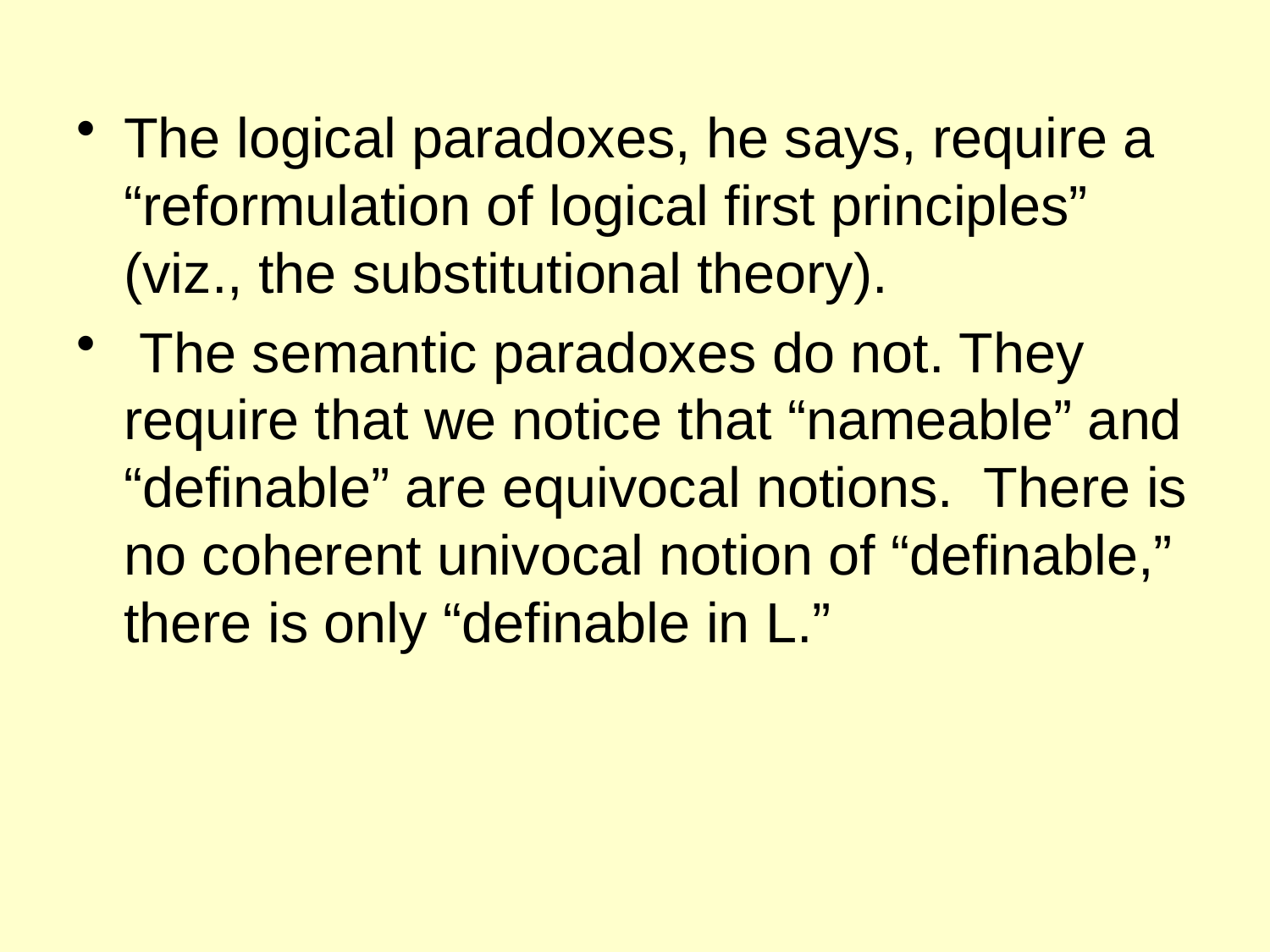

The logical paradoxes, he says, require a “reformulation of logical first principles” (viz., the substitutional theory).
 The semantic paradoxes do not. They require that we notice that “nameable” and “definable” are equivocal notions.  There is no coherent univocal notion of “definable,” there is only “definable in L.”